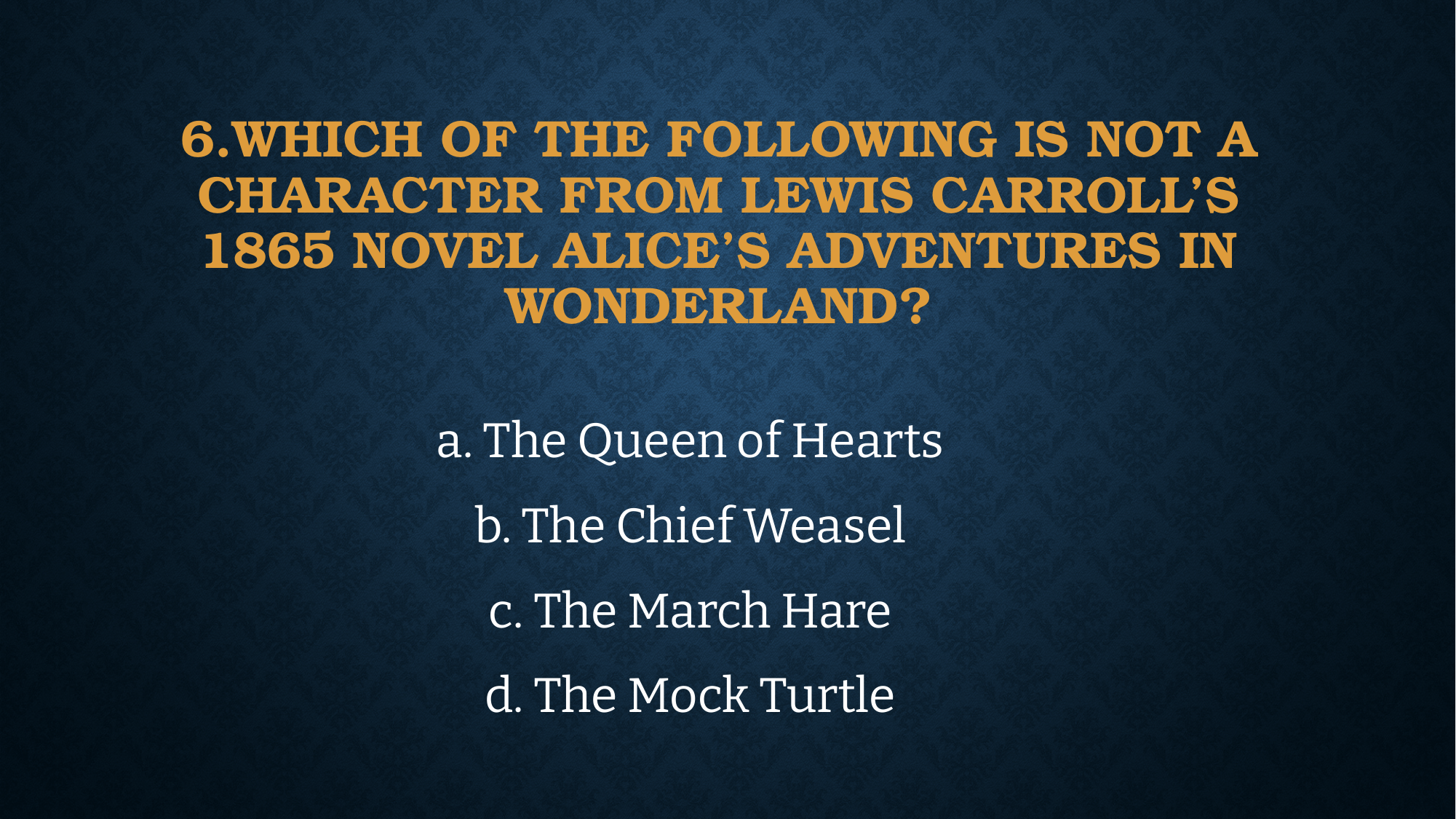

# 6.Which of the following is not a character from Lewis Carroll’s 1865 novel Alice’s Adventures in Wonderland?
a. The Queen of Hearts
b. The Chief Weasel
c. The March Hare
d. The Mock Turtle